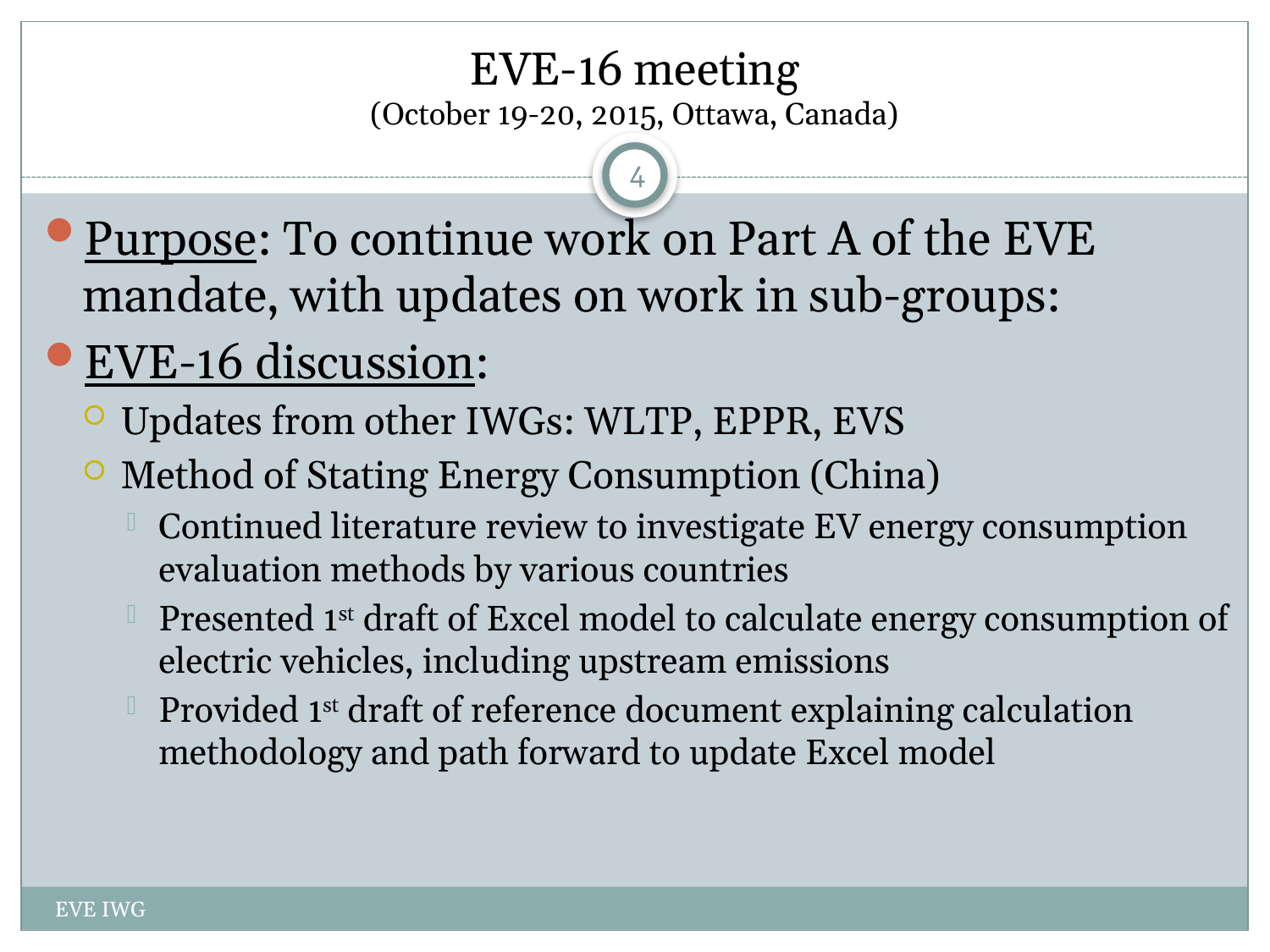

# EVE-16 meeting (October 19-20, 2015, Ottawa, Canada)
4
Purpose: To continue work on Part A of the EVE mandate, with updates on work in sub-groups:
EVE-16 discussion:
Updates from other IWGs: WLTP, EPPR, EVS
Method of Stating Energy Consumption (China)
Continued literature review to investigate EV energy consumption evaluation methods by various countries
Presented 1st draft of Excel model to calculate energy consumption of electric vehicles, including upstream emissions
Provided 1st draft of reference document explaining calculation methodology and path forward to update Excel model

EVE IWG